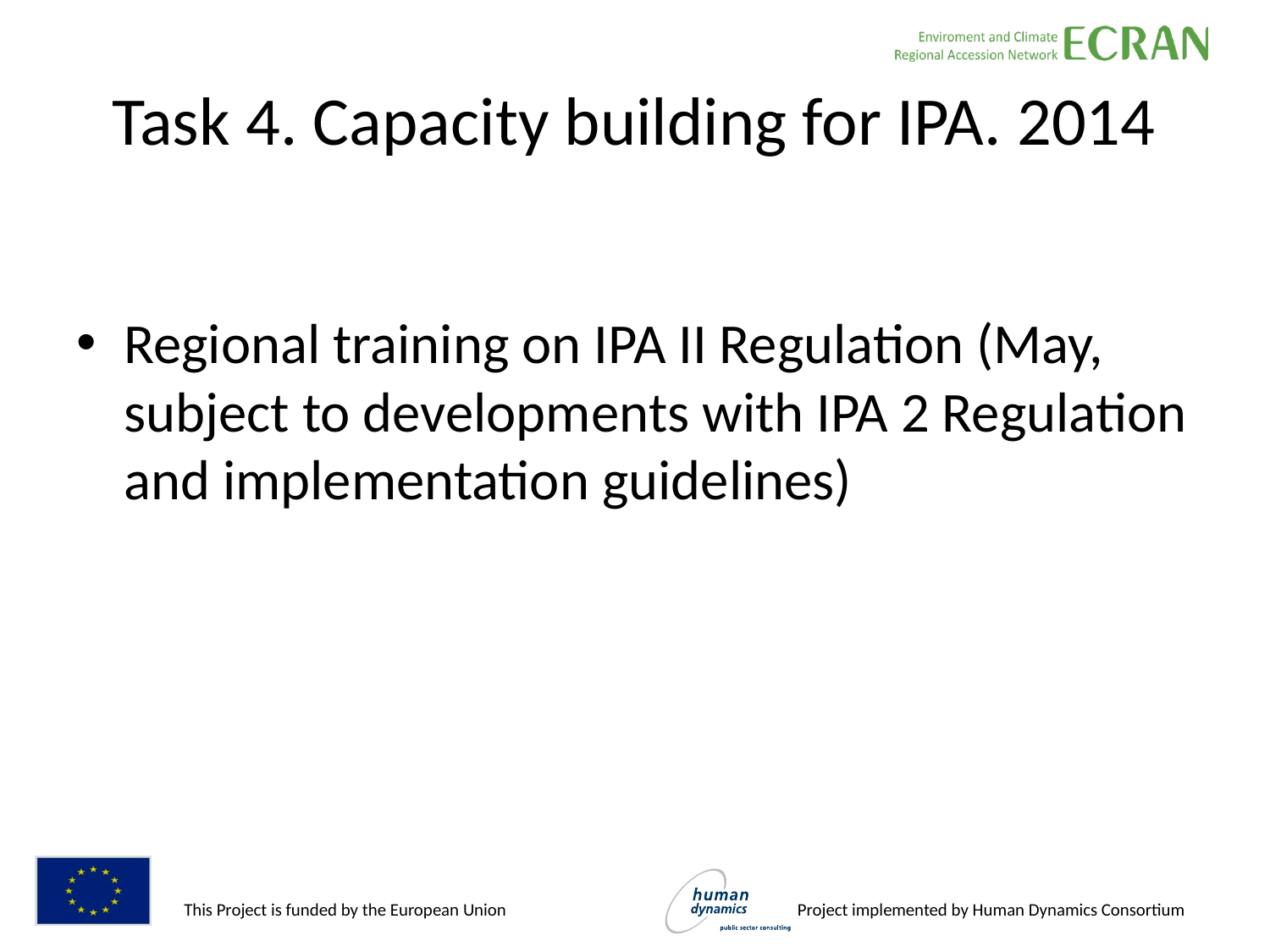

# Task 4. Capacity building for IPA. 2014

Regional training on IPA II Regulation (May, subject to developments with IPA 2 Regulation and implementation guidelines)